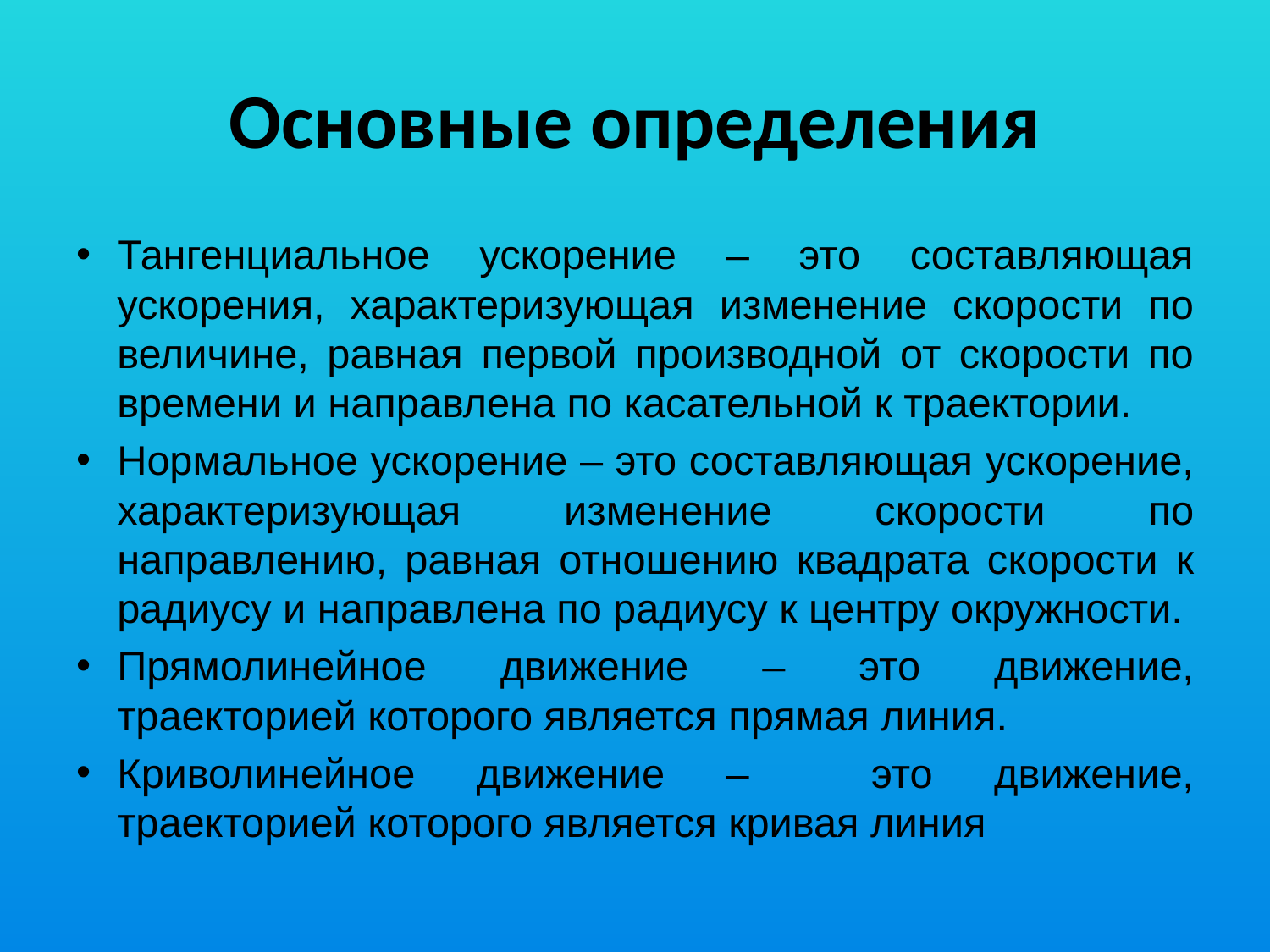

# Основные определения
Тангенциальное ускорение – это составляющая ускорения, характеризующая изменение скорости по величине, равная первой производной от скорости по времени и направлена по касательной к траектории.
Нормальное ускорение – это составляющая ускорение, характеризующая изменение скорости по направлению, равная отношению квадрата скорости к радиусу и направлена по радиусу к центру окружности.
Прямолинейное движение – это движение, траекторией которого является прямая линия.
Криволинейное движение –  это движение, траекторией которого является кривая линия